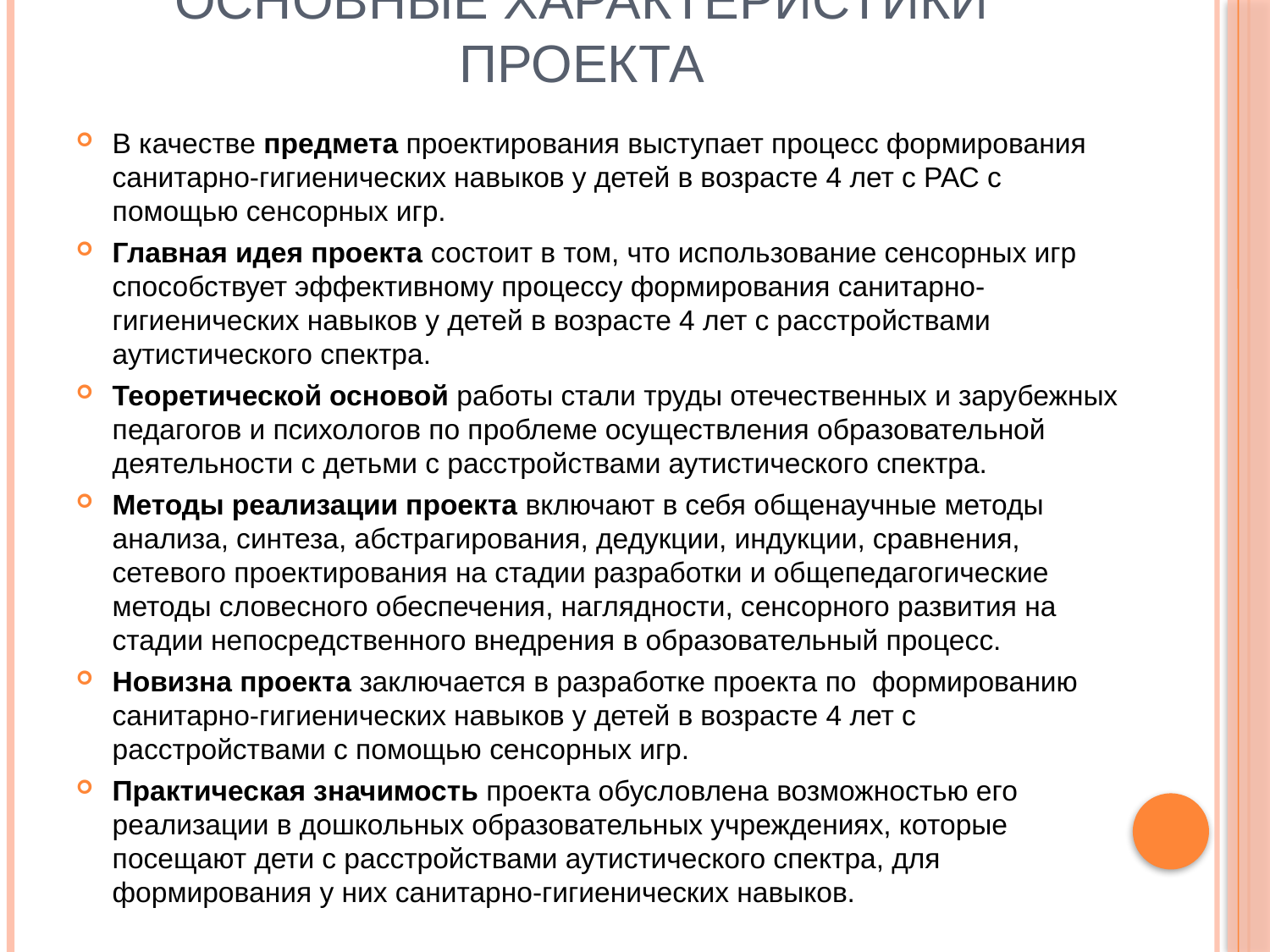

# Основные характеристики проекта
В качестве предмета проектирования выступает процесс формирования санитарно-гигиенических навыков у детей в возрасте 4 лет с РАС с помощью сенсорных игр.
Главная идея проекта состоит в том, что использование сенсорных игр способствует эффективному процессу формирования санитарно-гигиенических навыков у детей в возрасте 4 лет с расстройствами аутистического спектра.
Теоретической основой работы стали труды отечественных и зарубежных педагогов и психологов по проблеме осуществления образовательной деятельности с детьми с расстройствами аутистического спектра.
Методы реализации проекта включают в себя общенаучные методы анализа, синтеза, абстрагирования, дедукции, индукции, сравнения, сетевого проектирования на стадии разработки и общепедагогические методы словесного обеспечения, наглядности, сенсорного развития на стадии непосредственного внедрения в образовательный процесс.
Новизна проекта заключается в разработке проекта по  формированию санитарно-гигиенических навыков у детей в возрасте 4 лет с расстройствами с помощью сенсорных игр.
Практическая значимость проекта обусловлена возможностью его реализации в дошкольных образовательных учреждениях, которые посещают дети с расстройствами аутистического спектра, для формирования у них санитарно-гигиенических навыков.